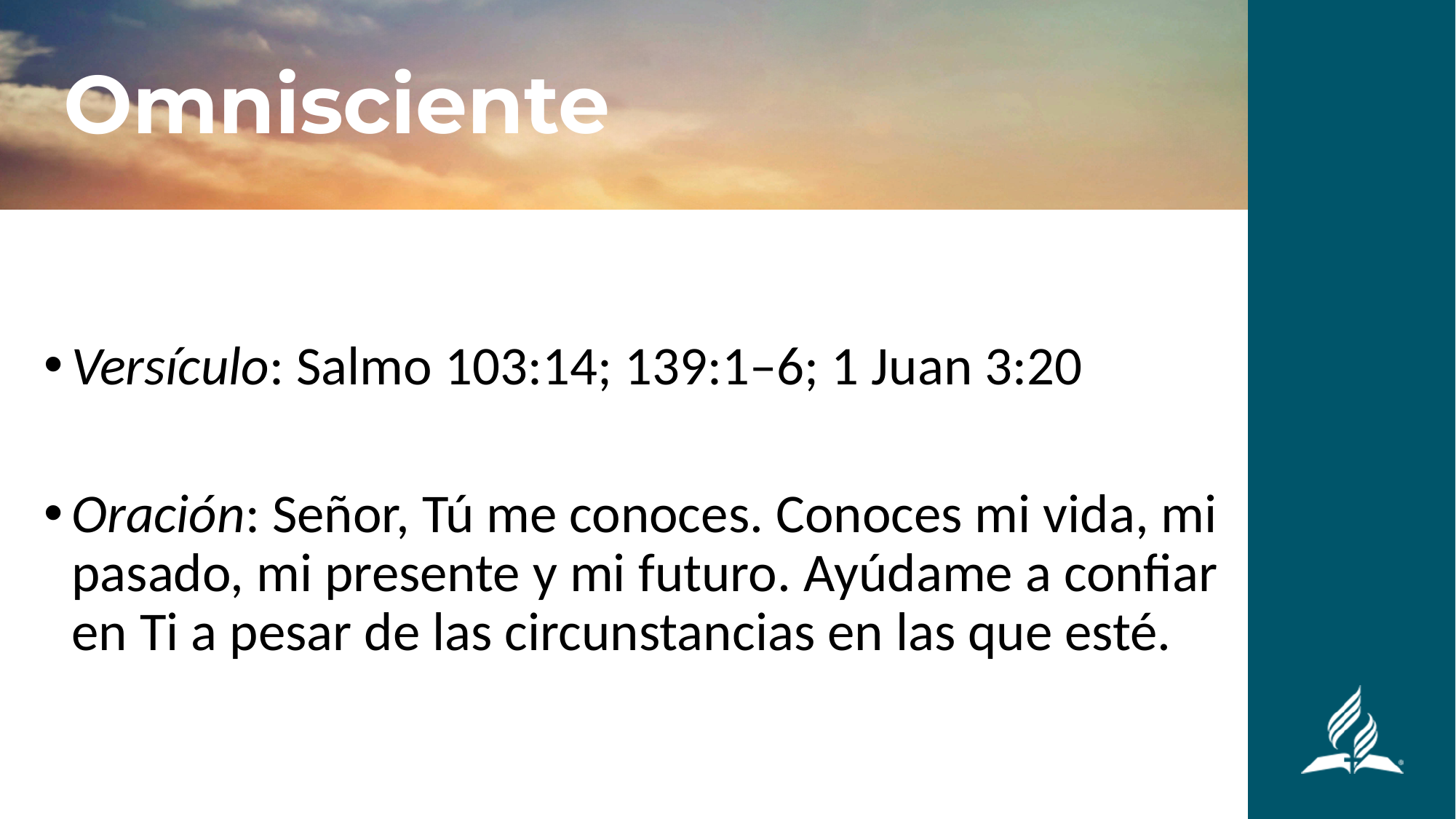

Omnisciente

Versículo: Salmo 103:14; 139:1–6; 1 Juan 3:20

Oración: Señor, Tú me conoces. Conoces mi vida, mi pasado, mi presente y mi futuro. Ayúdame a confiar en Ti a pesar de las circunstancias en las que esté.